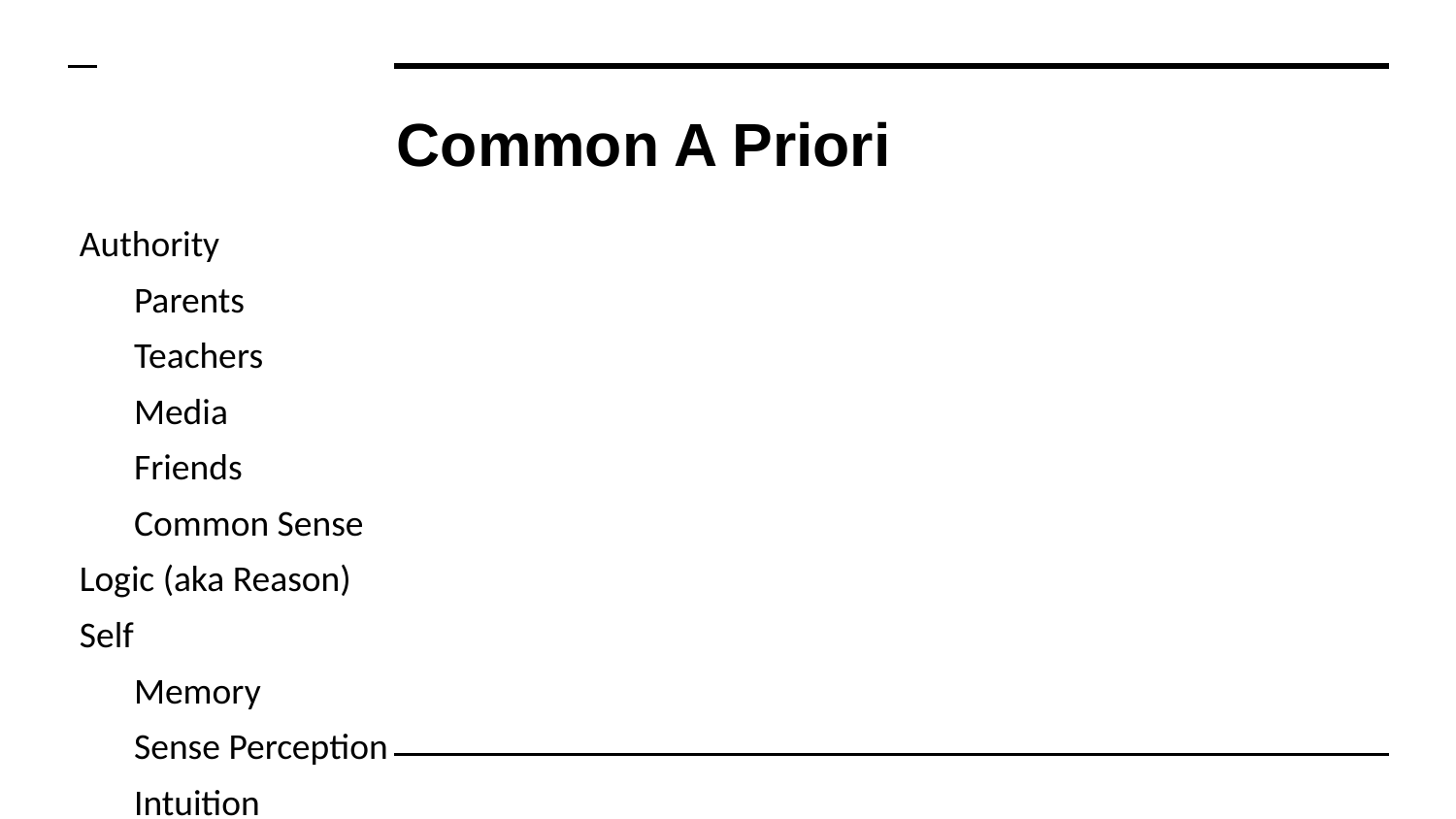

# Common A Priori
Authority
Parents
Teachers
Media
Friends
Common Sense
Logic (aka Reason)
Self
Memory
Sense Perception
Intuition
Emotion